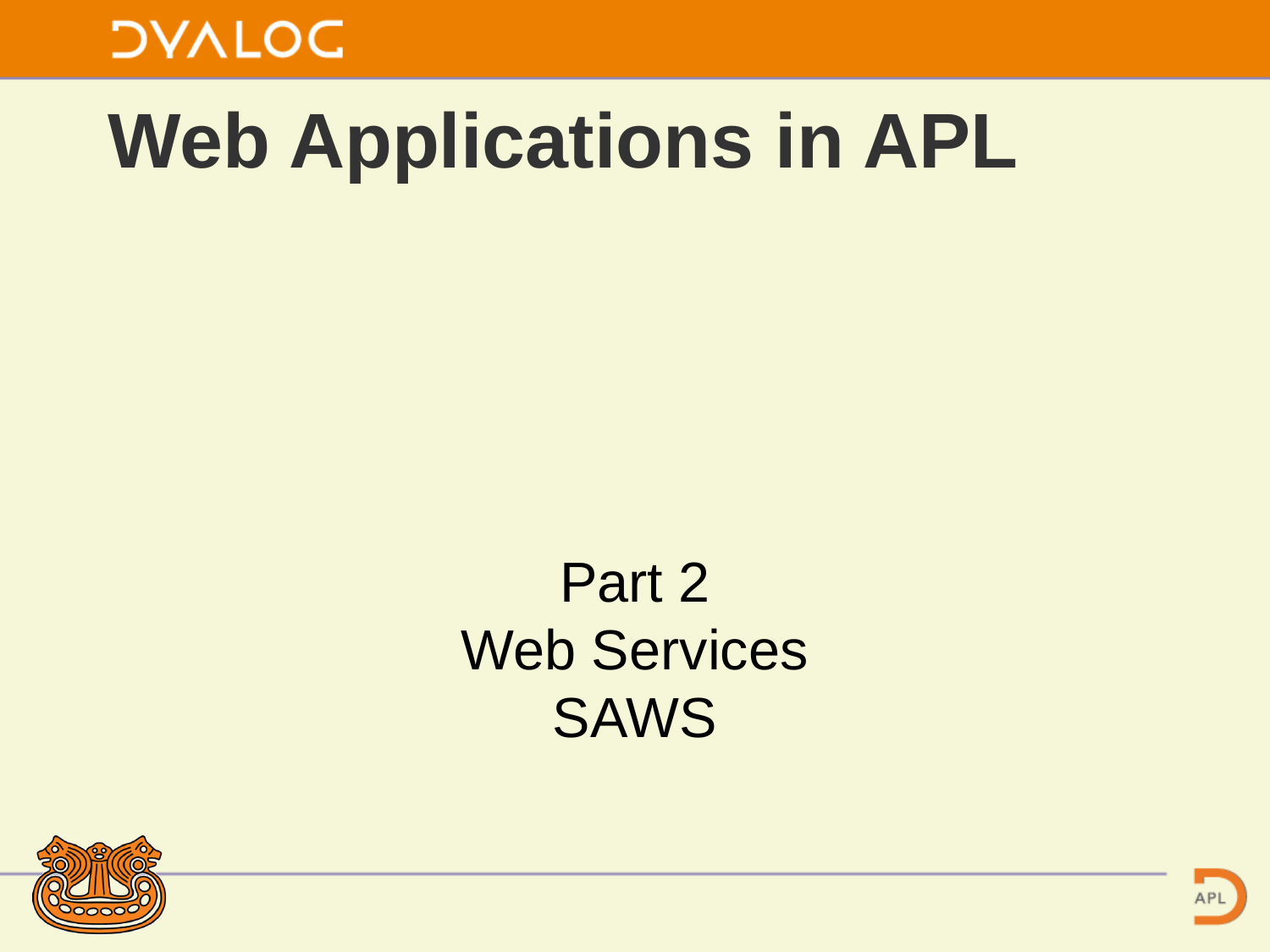

# Web Applications in APL
Part 2
Web Services
SAWS